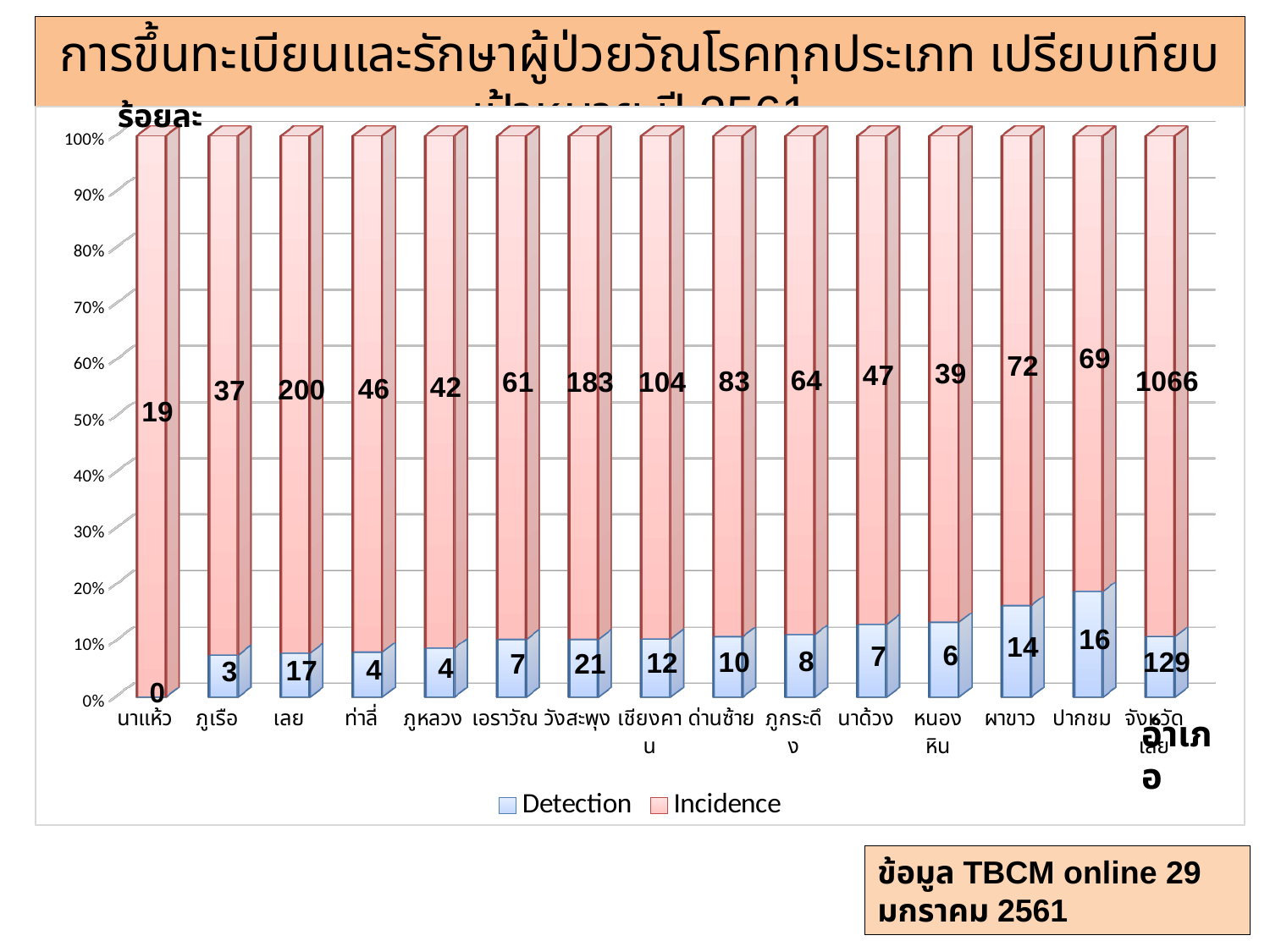

การขึ้นทะเบียนและรักษาผู้ป่วยวัณโรคทุกประเภท เปรียบเทียบเป้าหมาย ปี 2561
ร้อยละ

[unsupported chart]

อำเภอ
ข้อมูล TBCM online 29 มกราคม 2561